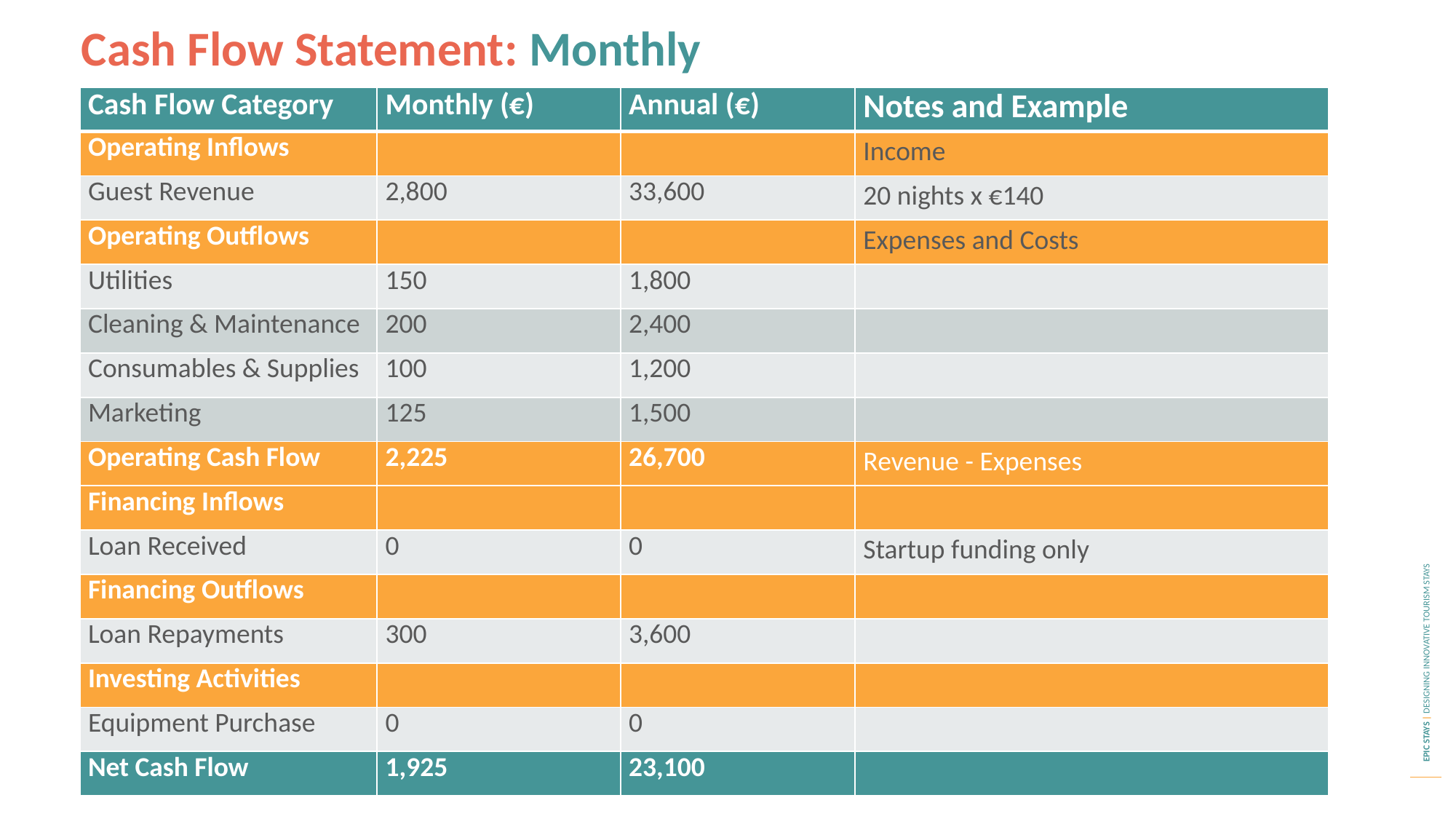

Cash Flow Statement: Monthly
| Cash Flow Category | Monthly (€) | Annual (€) | Notes and Example |
| --- | --- | --- | --- |
| Operating Inflows |  |  | Income |
| Guest Revenue | 2,800 | 33,600 | 20 nights x €140 |
| Operating Outflows |  |  | Expenses and Costs |
| Utilities | 150 | 1,800 |  |
| Cleaning & Maintenance | 200 | 2,400 |  |
| Consumables & Supplies | 100 | 1,200 |  |
| Marketing | 125 | 1,500 |  |
| Operating Cash Flow | 2,225 | 26,700 | Revenue - Expenses |
| Financing Inflows |  |  |  |
| Loan Received | 0 | 0 | Startup funding only |
| Financing Outflows |  |  |  |
| Loan Repayments | 300 | 3,600 |  |
| Investing Activities |  |  |  |
| Equipment Purchase | 0 | 0 |  |
| Net Cash Flow | 1,925 | 23,100 |  |